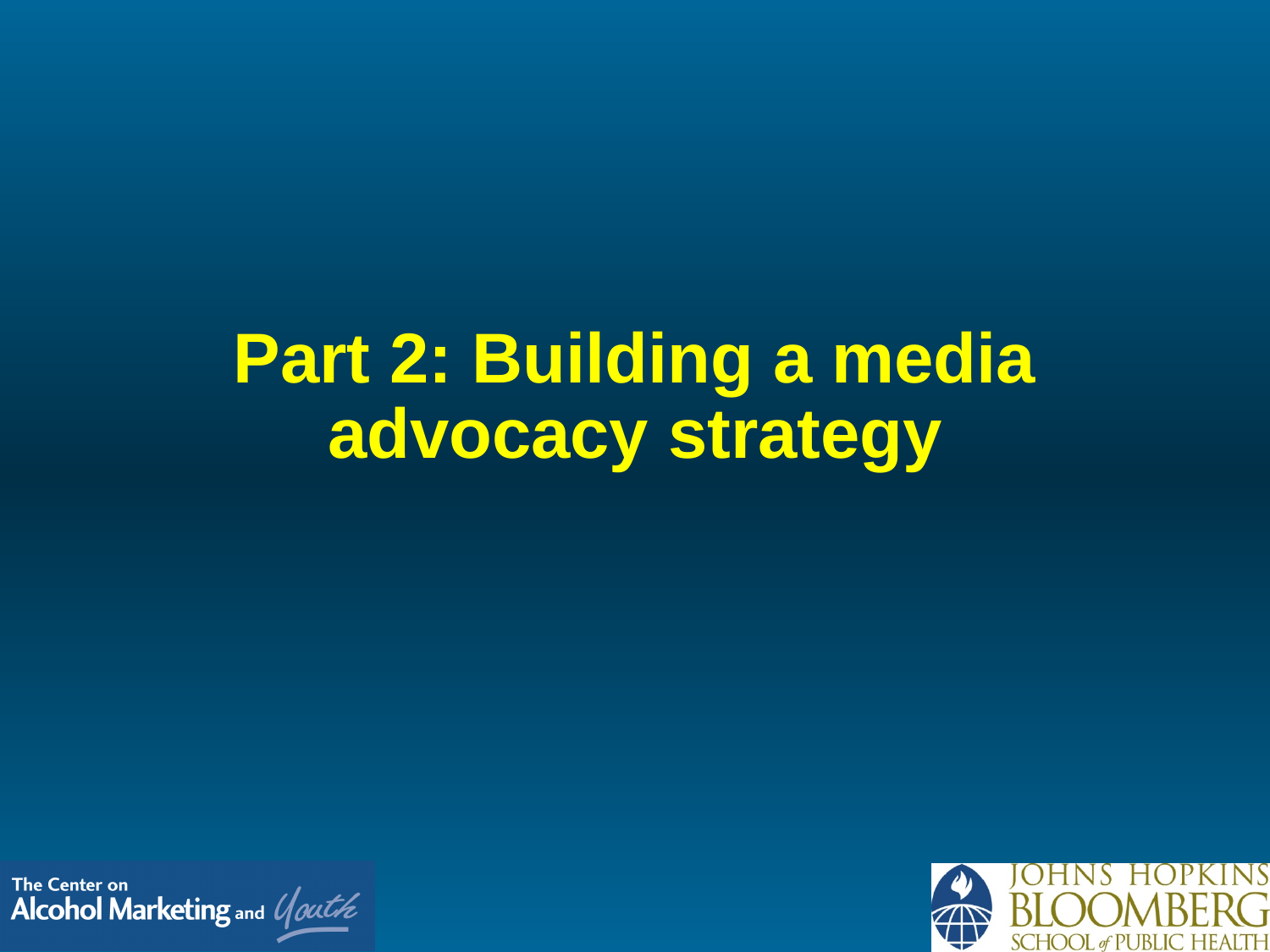

# Part 2: Building a media advocacy strategy